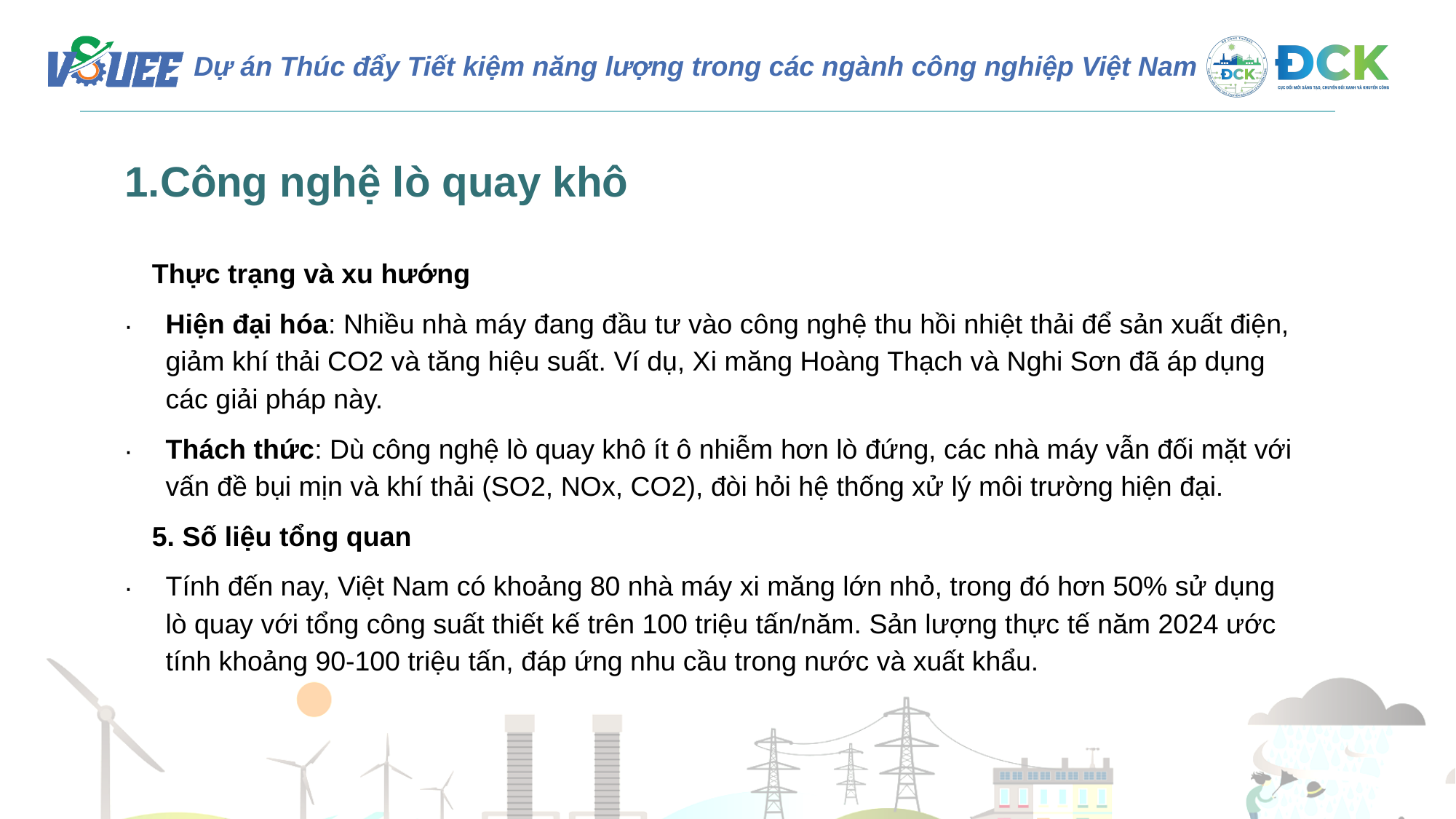

1.Công nghệ lò quay khô
Thực trạng và xu hướng
Hiện đại hóa: Nhiều nhà máy đang đầu tư vào công nghệ thu hồi nhiệt thải để sản xuất điện, giảm khí thải CO2 và tăng hiệu suất. Ví dụ, Xi măng Hoàng Thạch và Nghi Sơn đã áp dụng các giải pháp này.
Thách thức: Dù công nghệ lò quay khô ít ô nhiễm hơn lò đứng, các nhà máy vẫn đối mặt với vấn đề bụi mịn và khí thải (SO2, NOx, CO2), đòi hỏi hệ thống xử lý môi trường hiện đại.
5. Số liệu tổng quan
Tính đến nay, Việt Nam có khoảng 80 nhà máy xi măng lớn nhỏ, trong đó hơn 50% sử dụng lò quay với tổng công suất thiết kế trên 100 triệu tấn/năm. Sản lượng thực tế năm 2024 ước tính khoảng 90-100 triệu tấn, đáp ứng nhu cầu trong nước và xuất khẩu.